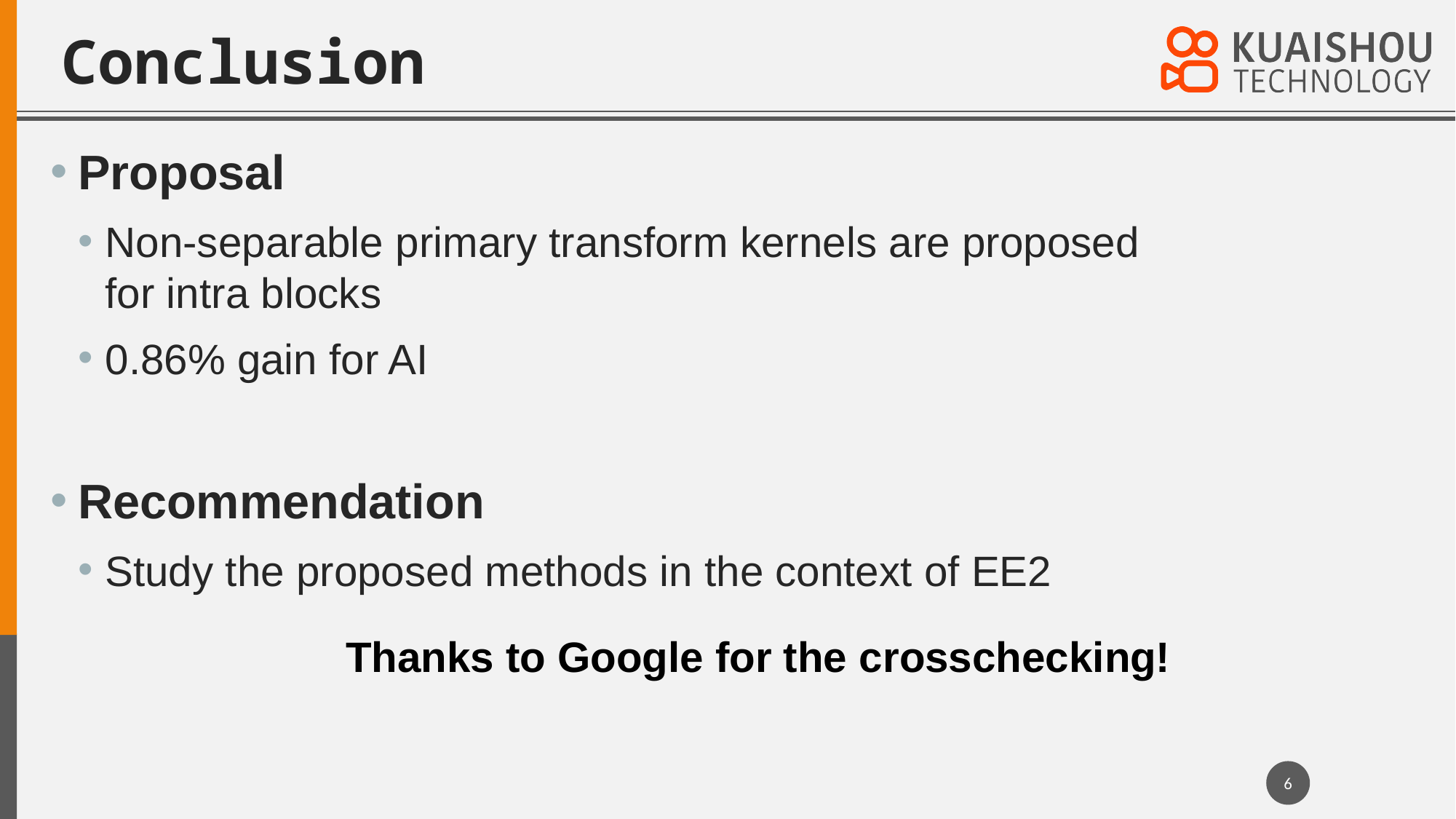

# Conclusion
Proposal
Non-separable primary transform kernels are proposed for intra blocks
0.86% gain for AI

Recommendation
Study the proposed methods in the context of EE2

Thanks to Google for the crosschecking!
6